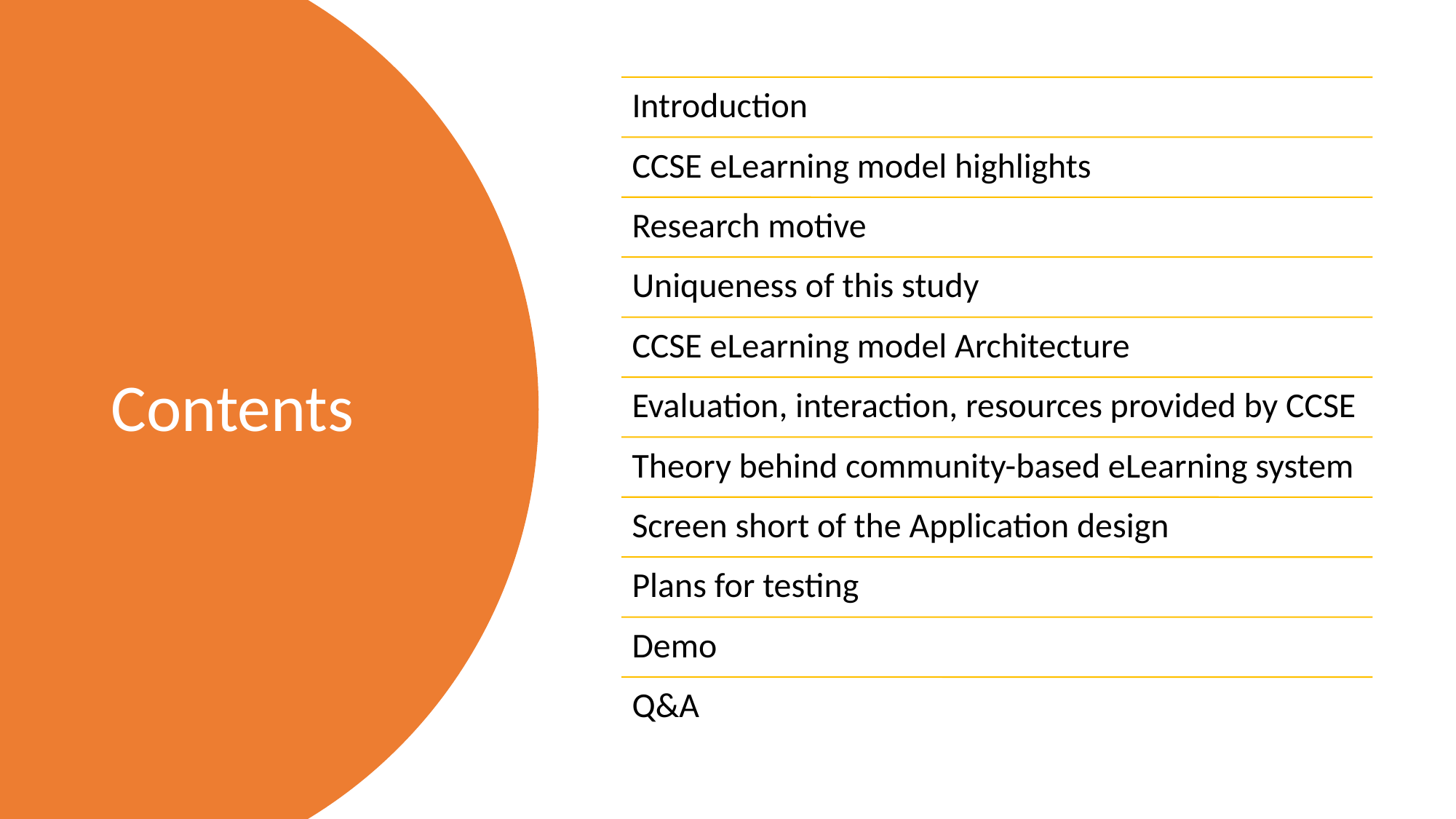

Introduction
CCSE eLearning model highlights
Research motive
Uniqueness of this study
CCSE eLearning model Architecture
Evaluation, interaction, resources provided by CCSE
Theory behind community-based eLearning system
Screen short of the Application design
Plans for testing
Demo
Q&A
Contents